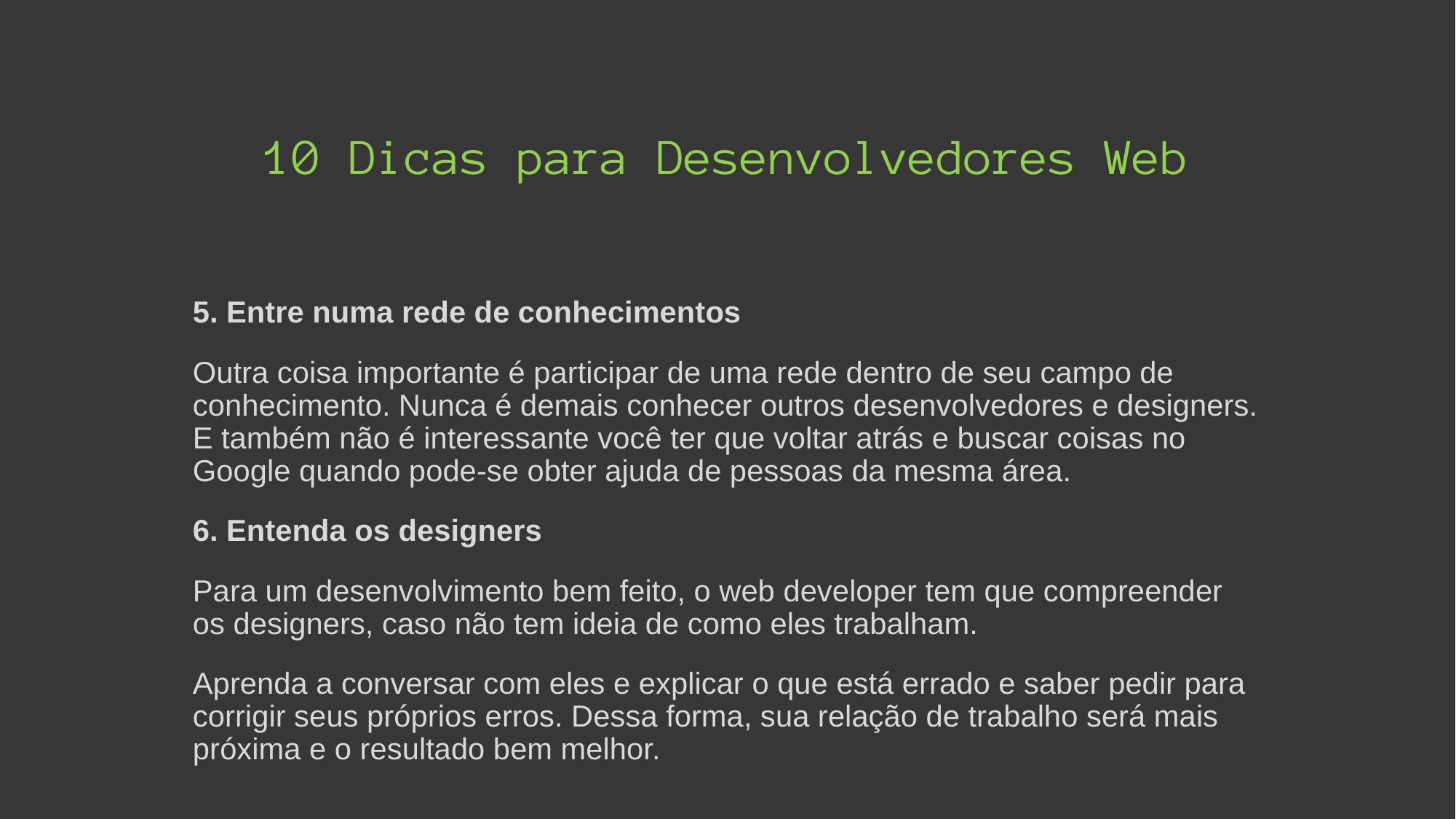

# 10 Dicas para Desenvolvedores Web

5. Entre numa rede de conhecimentos
Outra coisa importante é participar de uma rede dentro de seu campo de conhecimento. Nunca é demais conhecer outros desenvolvedores e designers. E também não é interessante você ter que voltar atrás e buscar coisas no Google quando pode-se obter ajuda de pessoas da mesma área.
6. Entenda os designers
Para um desenvolvimento bem feito, o web developer tem que compreender os designers, caso não tem ideia de como eles trabalham.
Aprenda a conversar com eles e explicar o que está errado e saber pedir para corrigir seus próprios erros. Dessa forma, sua relação de trabalho será mais próxima e o resultado bem melhor.